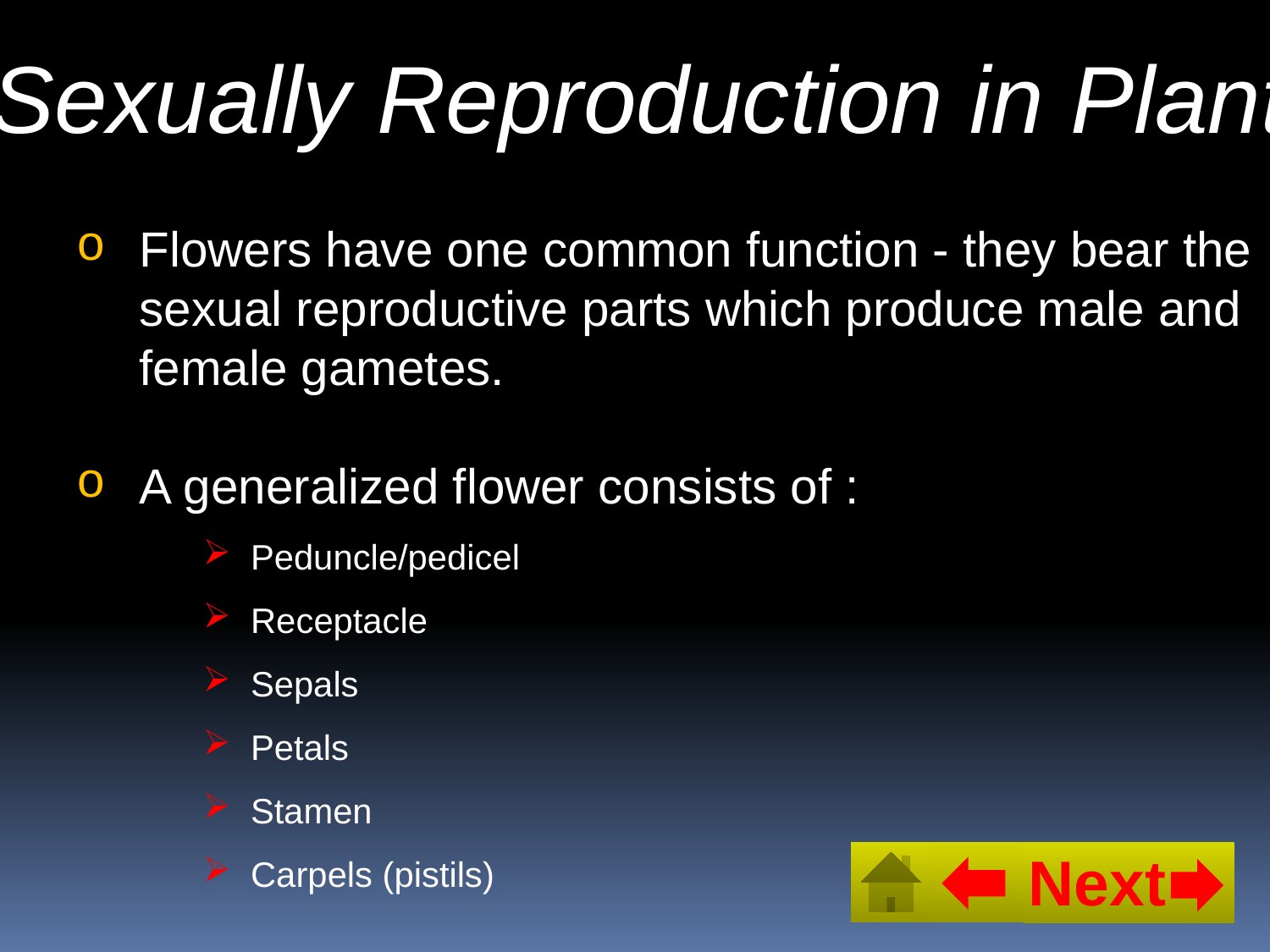

Sexually Reproduction in Plant
Flowers have one common function - they bear the sexual reproductive parts which produce male and female gametes.

A generalized flower consists of :
Peduncle/pedicel
Receptacle
Sepals
Petals
Stamen
Carpels (pistils)

Next